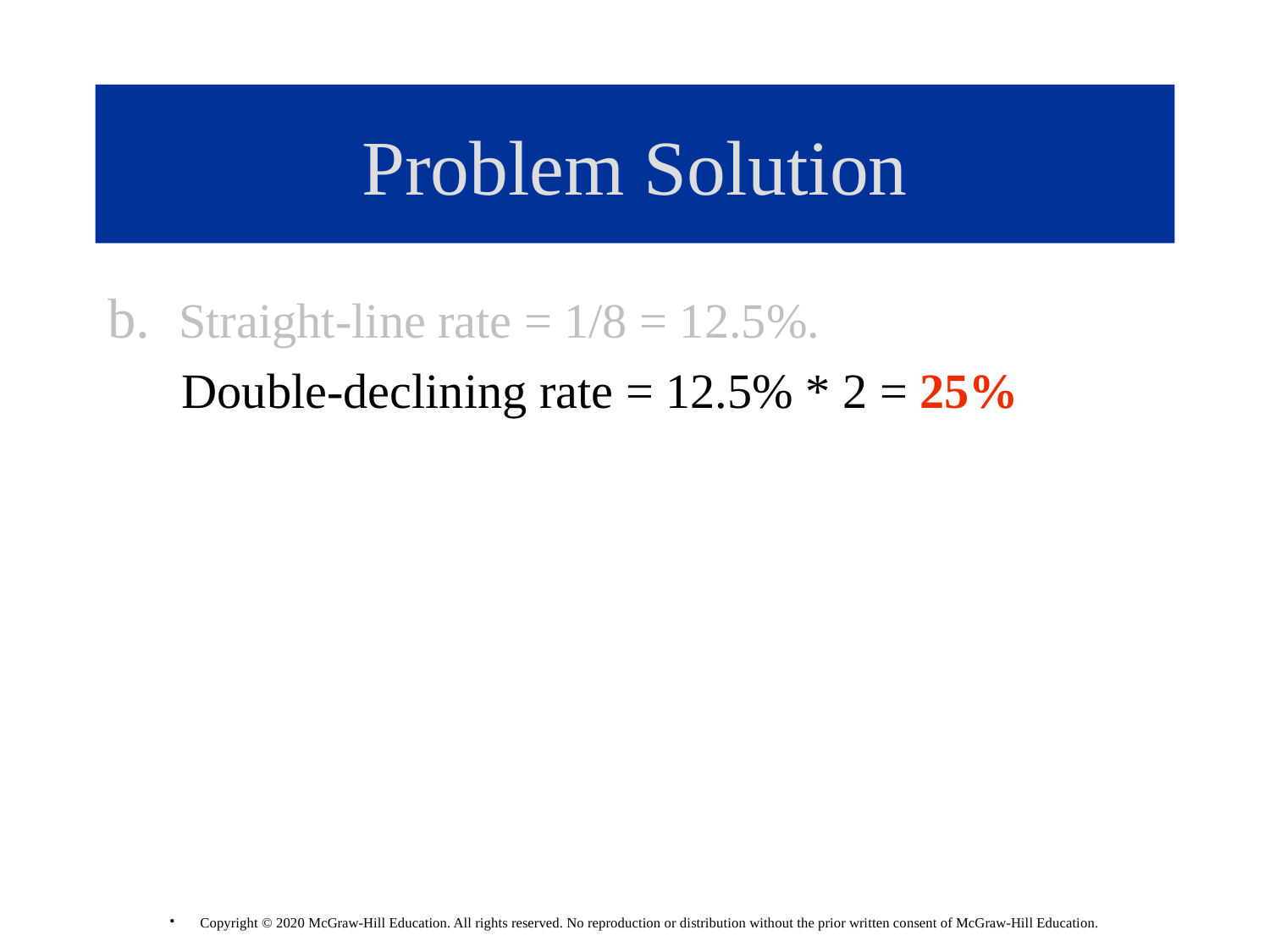

# Problem Solution
b.  Straight-line rate = 1/8 = 12.5%.
      Double-declining rate = 12.5% * 2 = 25%